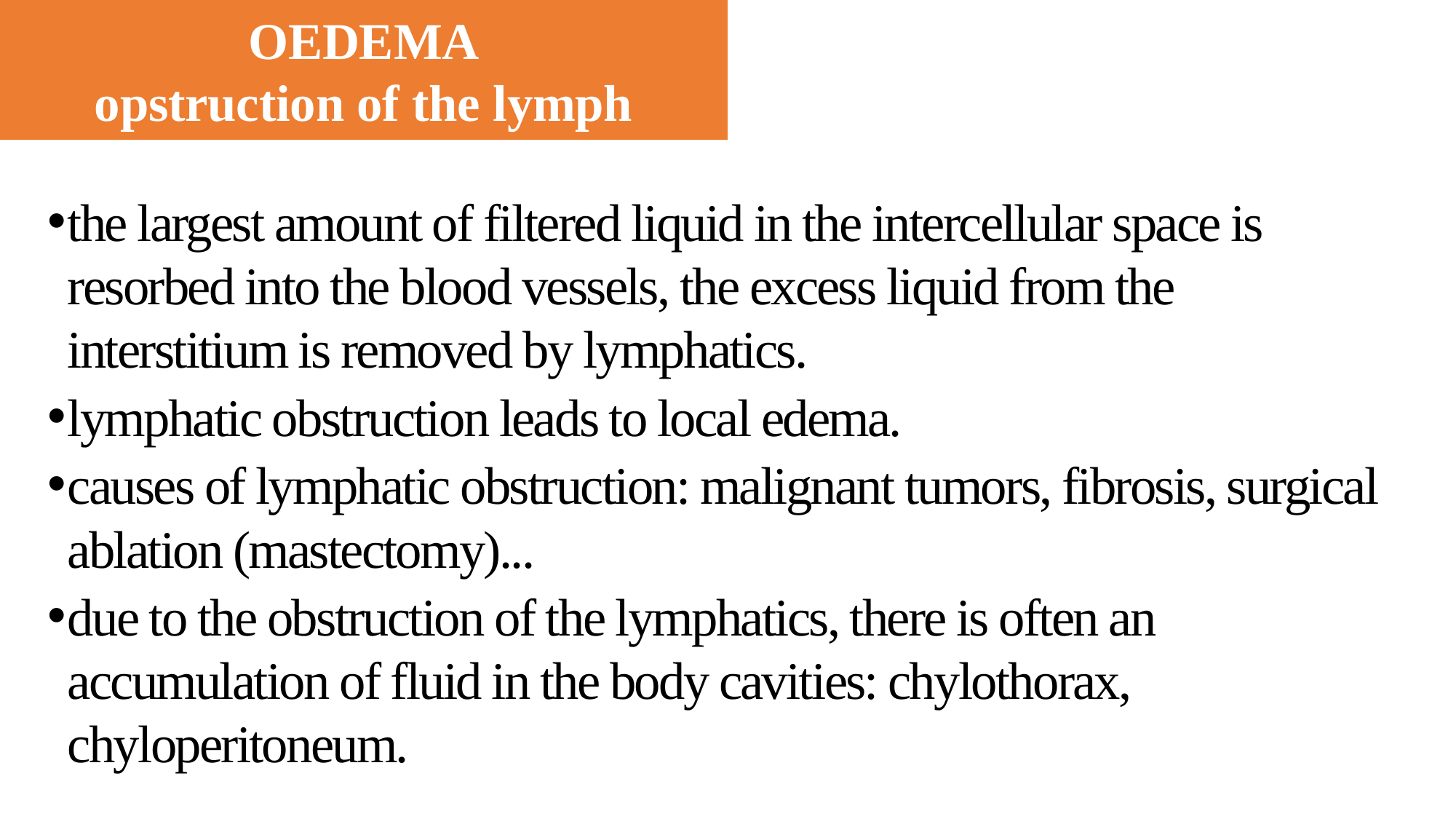

OEDEMA
opstruction of the lymph
the largest amount of filtered liquid in the intercellular space is resorbed into the blood vessels, the excess liquid from the interstitium is removed by lymphatics.
lymphatic obstruction leads to local edema.
causes of lymphatic obstruction: malignant tumors, fibrosis, surgical ablation (mastectomy)...
due to the obstruction of the lymphatics, there is often an accumulation of fluid in the body cavities: chylothorax, chyloperitoneum.